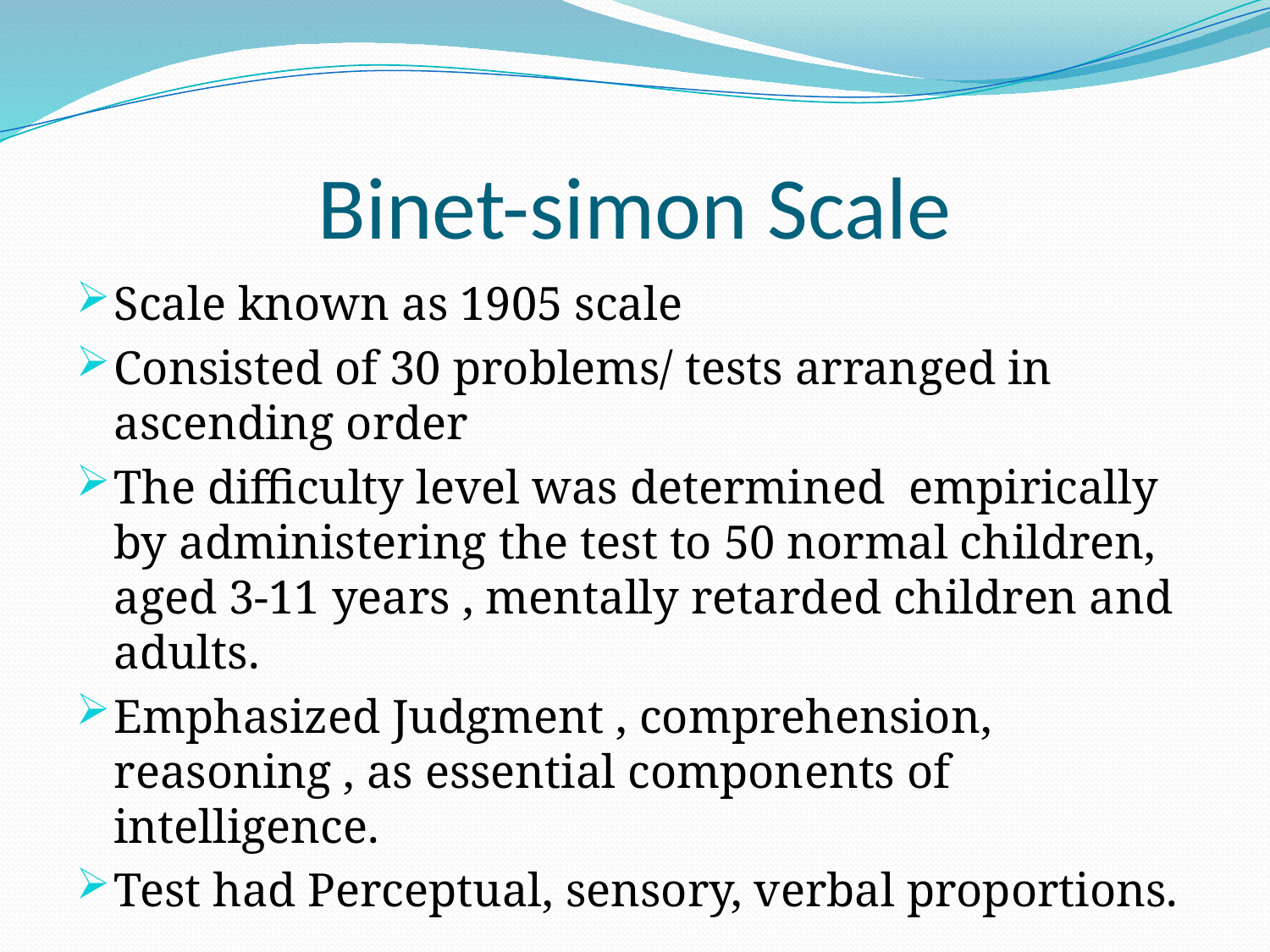

# Binet-simon Scale
Scale known as 1905 scale
Consisted of 30 problems/ tests arranged in ascending order
The difficulty level was determined  empirically by administering the test to 50 normal children, aged 3-11 years , mentally retarded children and adults.
Emphasized Judgment , comprehension, reasoning , as essential components of intelligence.
Test had Perceptual, sensory, verbal proportions.